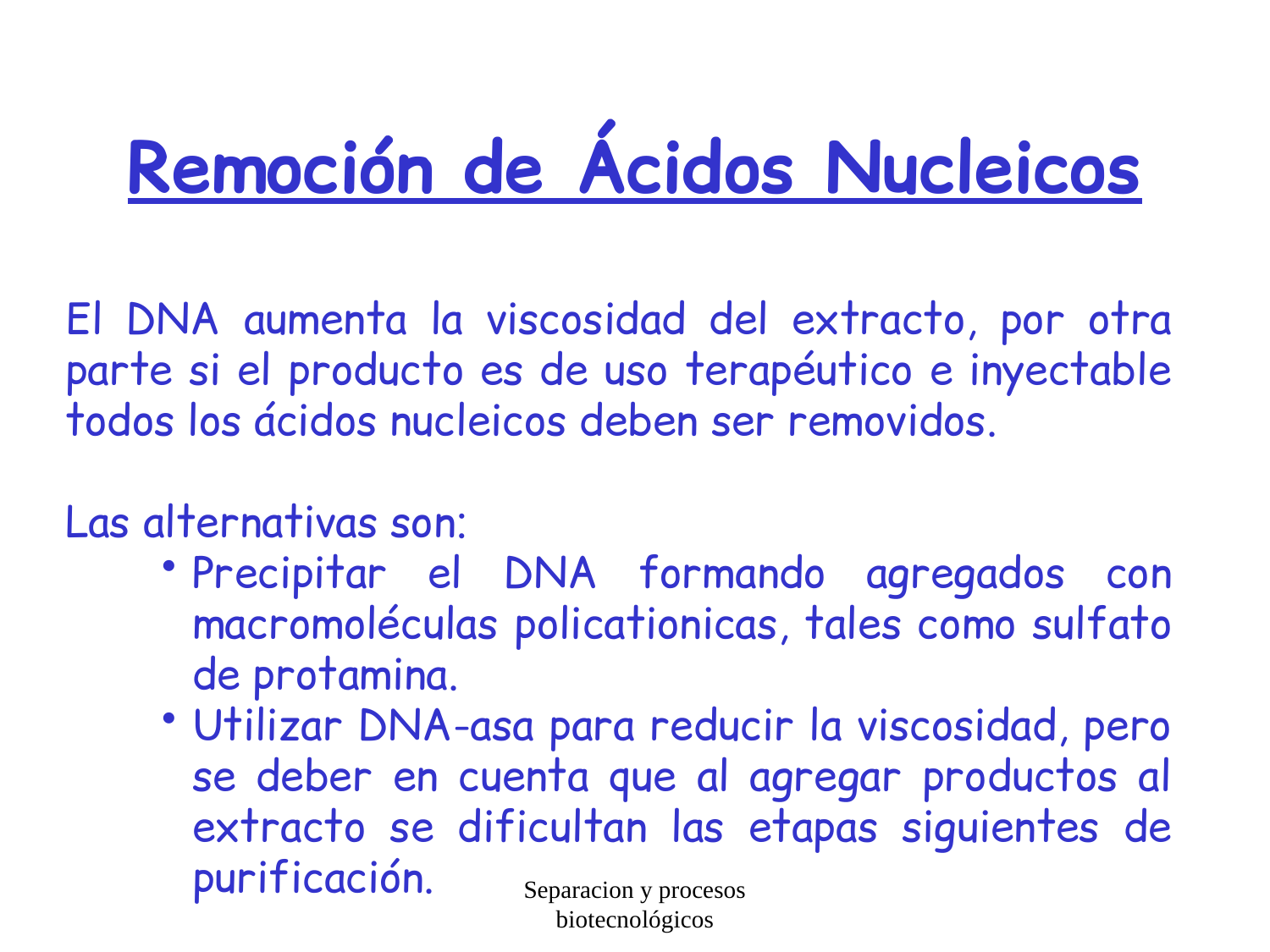

# Remoción de Ácidos Nucleicos
El DNA aumenta la viscosidad del extracto, por otra parte si el producto es de uso terapéutico e inyectable todos los ácidos nucleicos deben ser removidos.

Las alternativas son:
Precipitar el DNA formando agregados con macromoléculas policationicas, tales como sulfato de protamina.
Utilizar DNA-asa para reducir la viscosidad, pero se deber en cuenta que al agregar productos al extracto se dificultan las etapas siguientes de purificación.

Separacion y procesos biotecnológicos